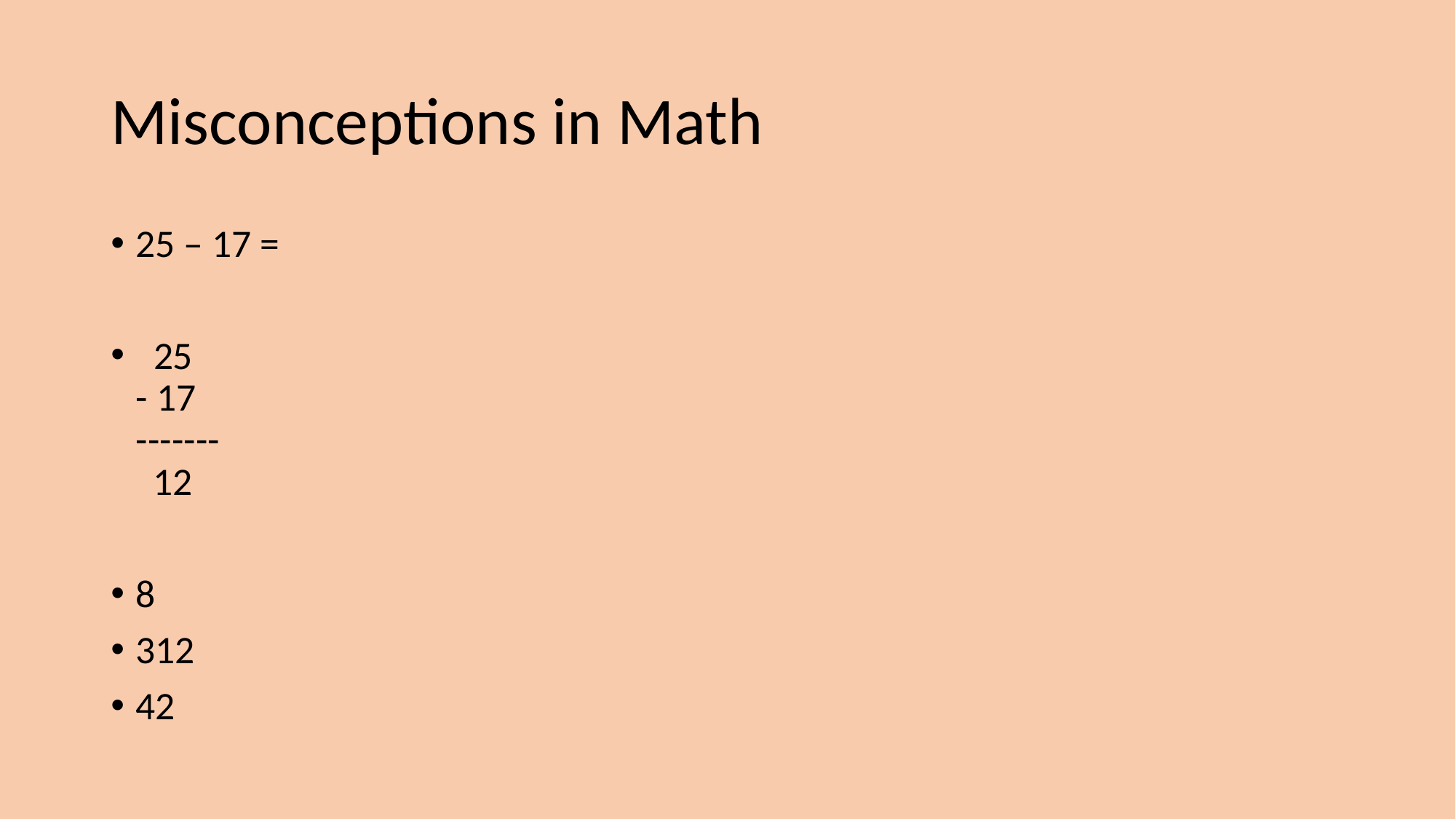

# Misconceptions in Math
25 – 17 =

  25
- 17
-------
  12

8
312
42